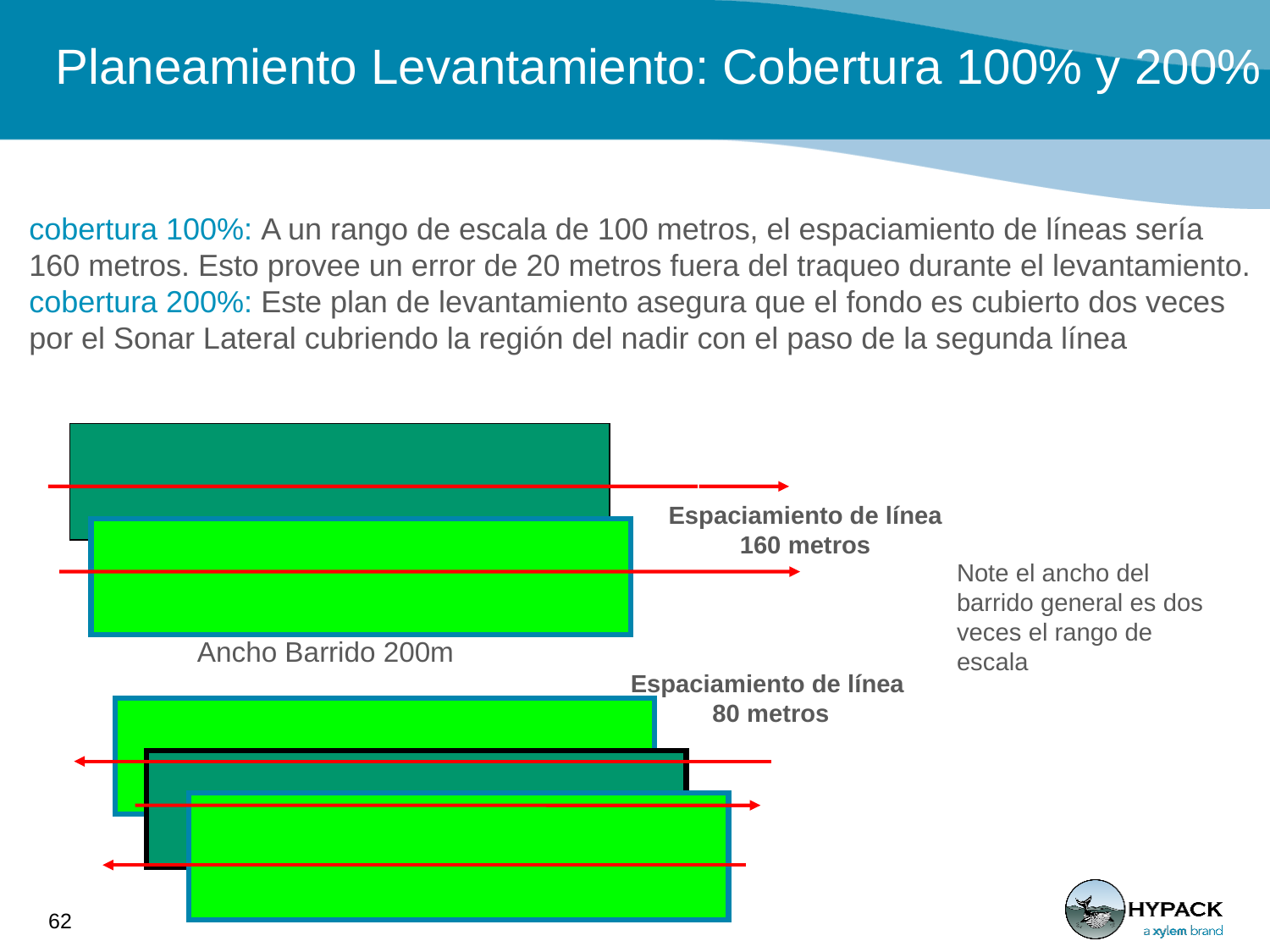

# Planeamiento Levantamiento: Cobertura 100% y 200%
cobertura 100%: A un rango de escala de 100 metros, el espaciamiento de líneas sería 160 metros. Esto provee un error de 20 metros fuera del traqueo durante el levantamiento.
cobertura 200%: Este plan de levantamiento asegura que el fondo es cubierto dos veces por el Sonar Lateral cubriendo la región del nadir con el paso de la segunda línea

Espaciamiento de línea
160 metros

Note el ancho del barrido general es dos veces el rango de escala

Ancho Barrido 200m
Espaciamiento de línea
80 metros

62